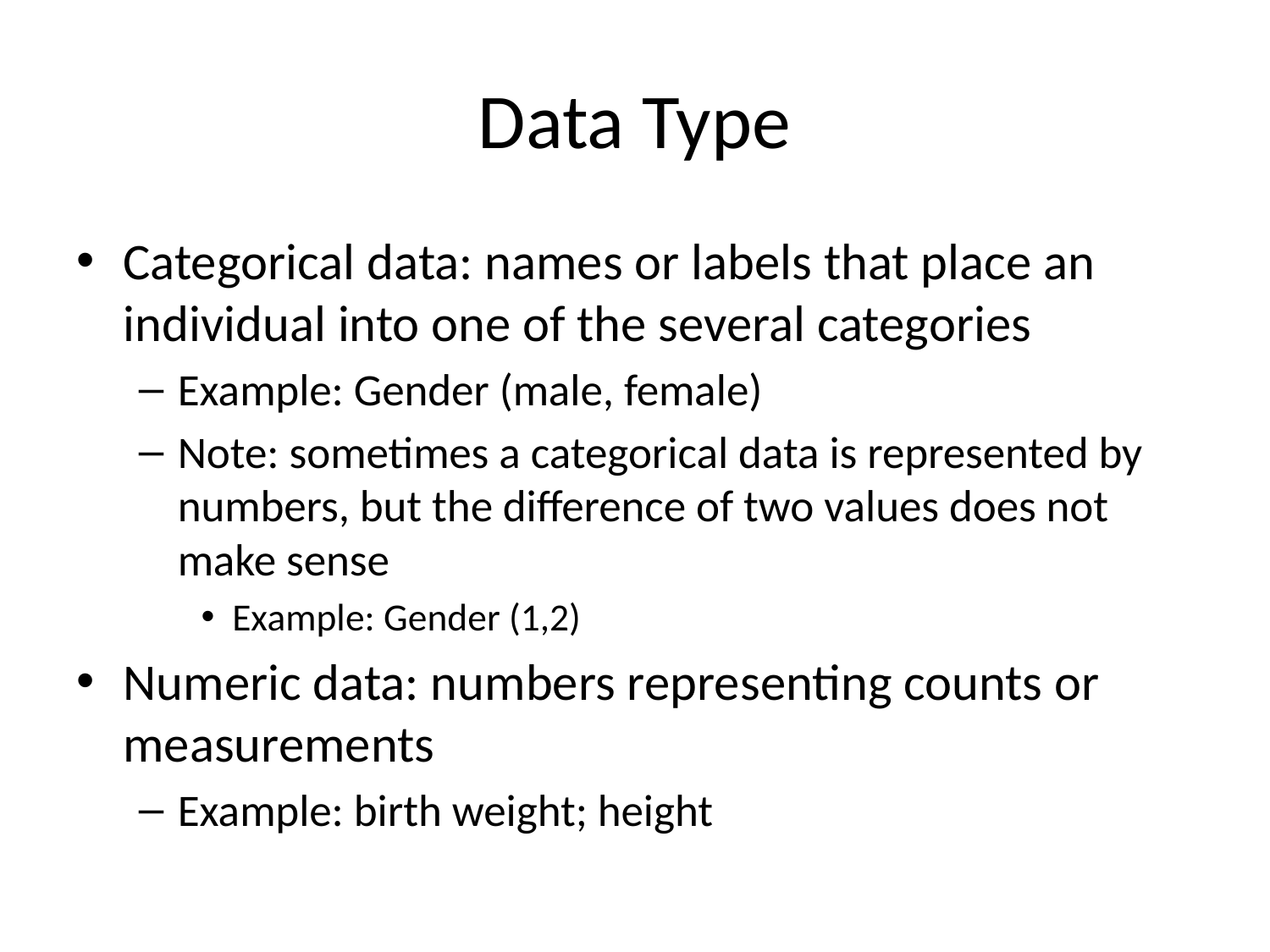

# Data Type
Categorical data: names or labels that place an individual into one of the several categories
Example: Gender (male, female)
Note: sometimes a categorical data is represented by numbers, but the difference of two values does not make sense
Example: Gender (1,2)
Numeric data: numbers representing counts or measurements
Example: birth weight; height